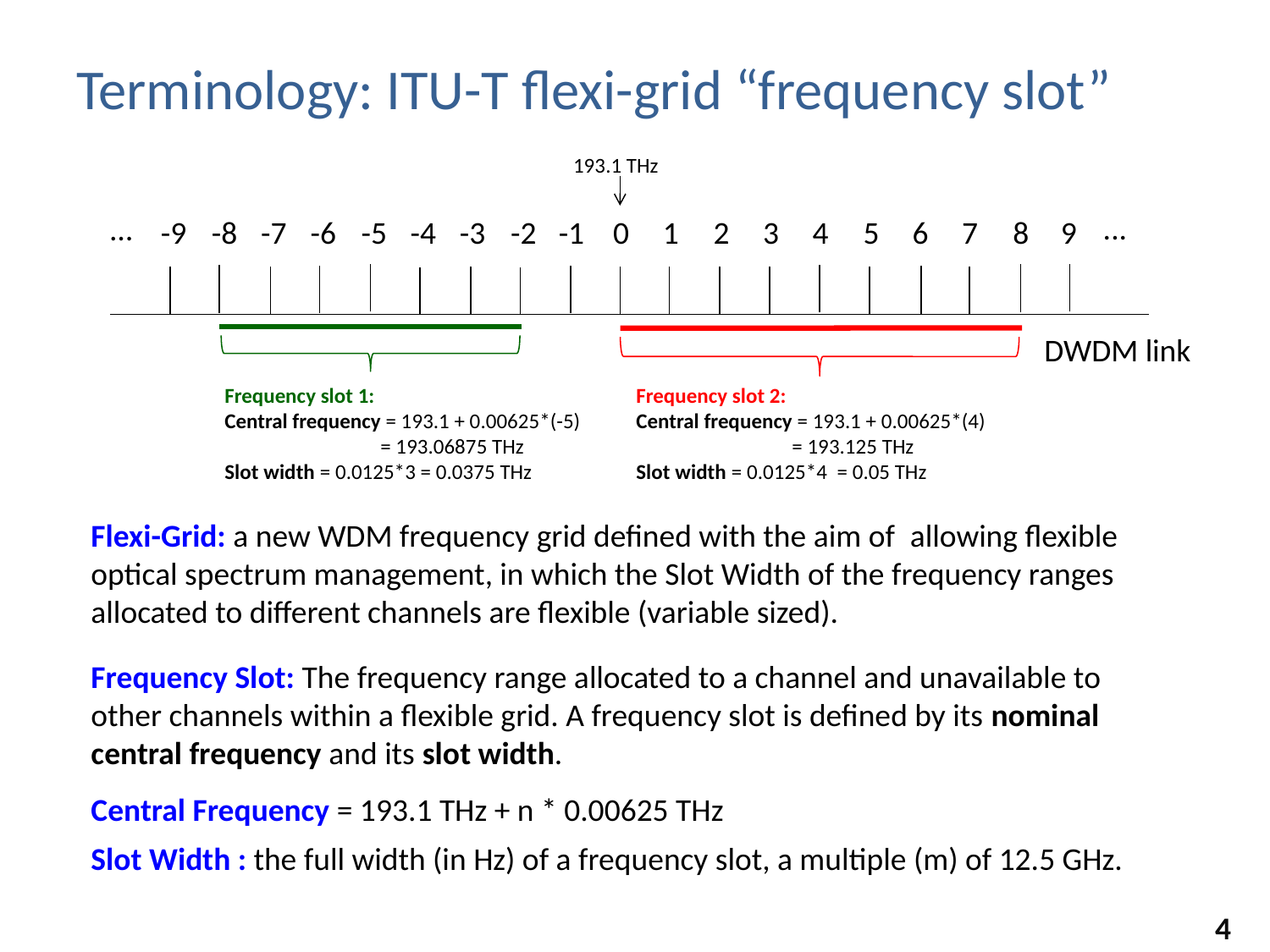

# Terminology: ITU-T flexi-grid “frequency slot”
193.1 THz

...
…

-9
-8
-7
-6
-5
-4
-3
-2
-1
0
1
2
3
4
5
6
7
8
9
DWDM link
Frequency slot 1:
Central frequency = 193.1 + 0.00625*(-5)
                                = 193.06875 THz
Slot width = 0.0125*3 = 0.0375 THz
Frequency slot 2:
Central frequency = 193.1 + 0.00625*(4)
                                = 193.125 THz
Slot width = 0.0125*4  = 0.05 THz
Flexi-Grid: a new WDM frequency grid defined with the aim of  allowing flexible optical spectrum management, in which the Slot Width of the frequency ranges allocated to different channels are flexible (variable sized).
Frequency Slot: The frequency range allocated to a channel and unavailable to other channels within a flexible grid. A frequency slot is defined by its nominal central frequency and its slot width.
Central Frequency = 193.1 THz + n * 0.00625 THz
Slot Width : the full width (in Hz) of a frequency slot, a multiple (m) of 12.5 GHz.